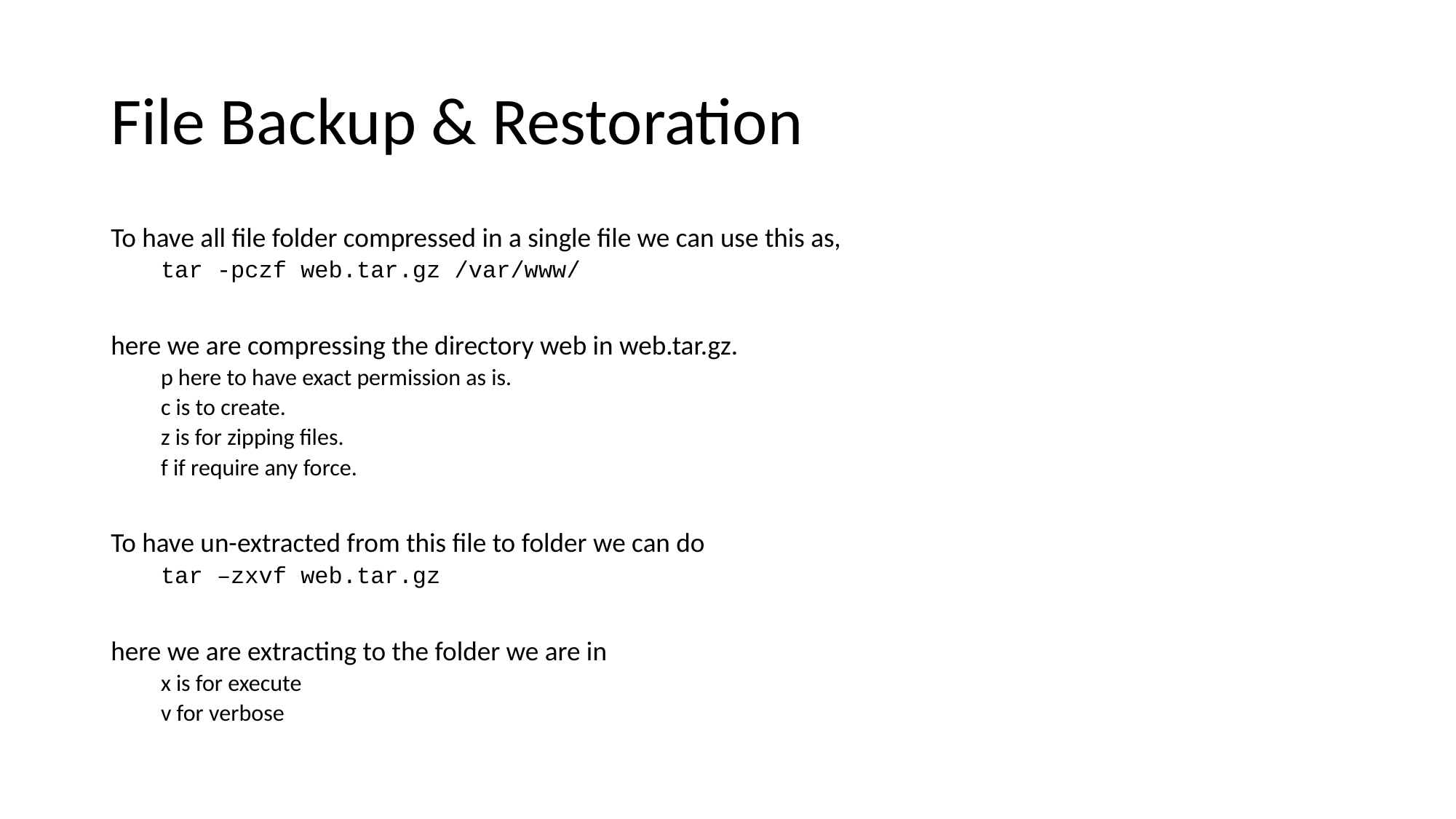

# File Backup & Restoration
To have all file folder compressed in a single file we can use this as,
tar -pczf web.tar.gz /var/www/

here we are compressing the directory web in web.tar.gz.
p here to have exact permission as is.
c is to create.
z is for zipping files.
f if require any force.

To have un-extracted from this file to folder we can do
tar –zxvf web.tar.gz

here we are extracting to the folder we are in
x is for execute
v for verbose